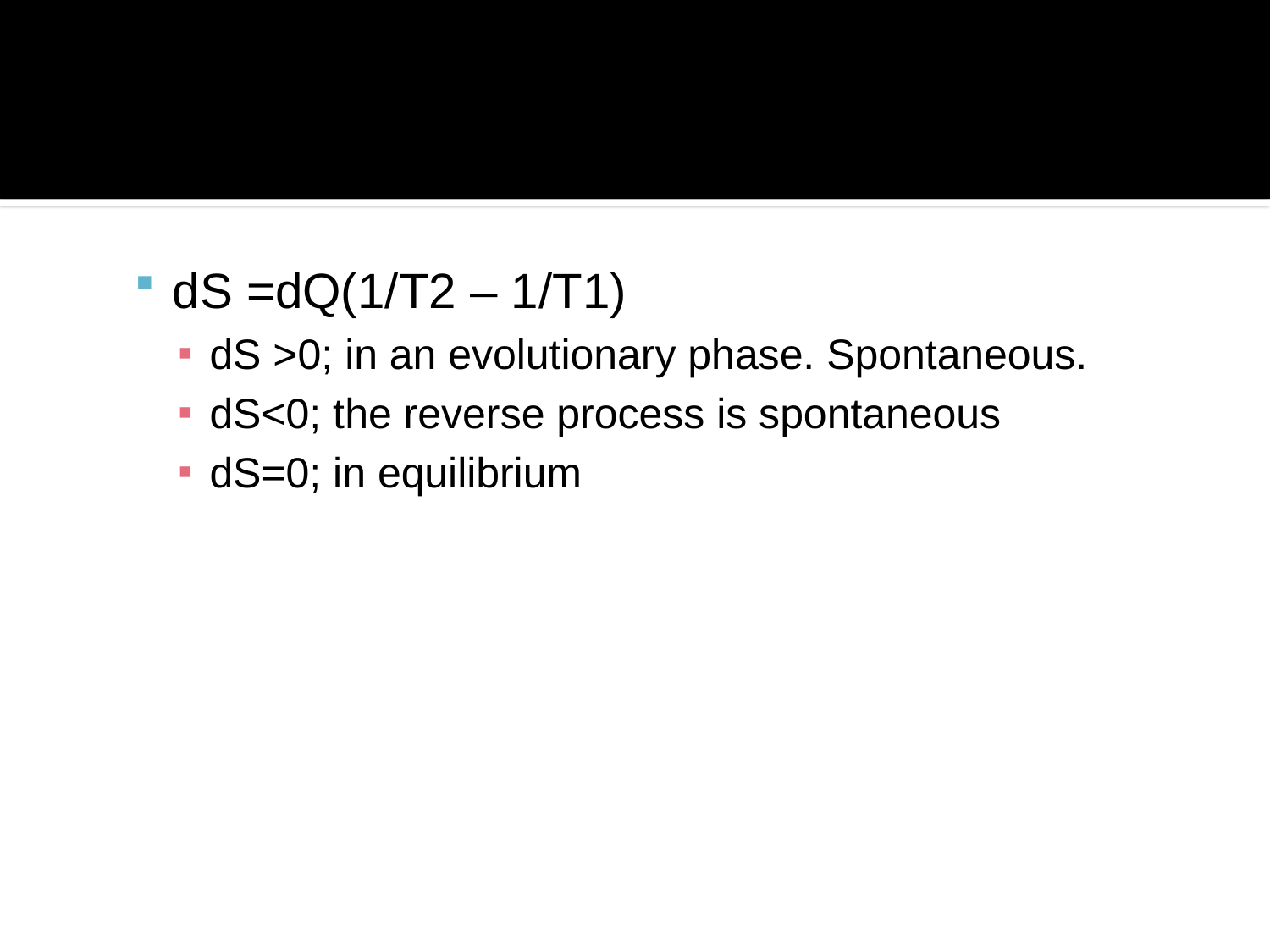

dS =dQ(1/T2 – 1/T1)
dS >0; in an evolutionary phase. Spontaneous.
dS<0; the reverse process is spontaneous
dS=0; in equilibrium